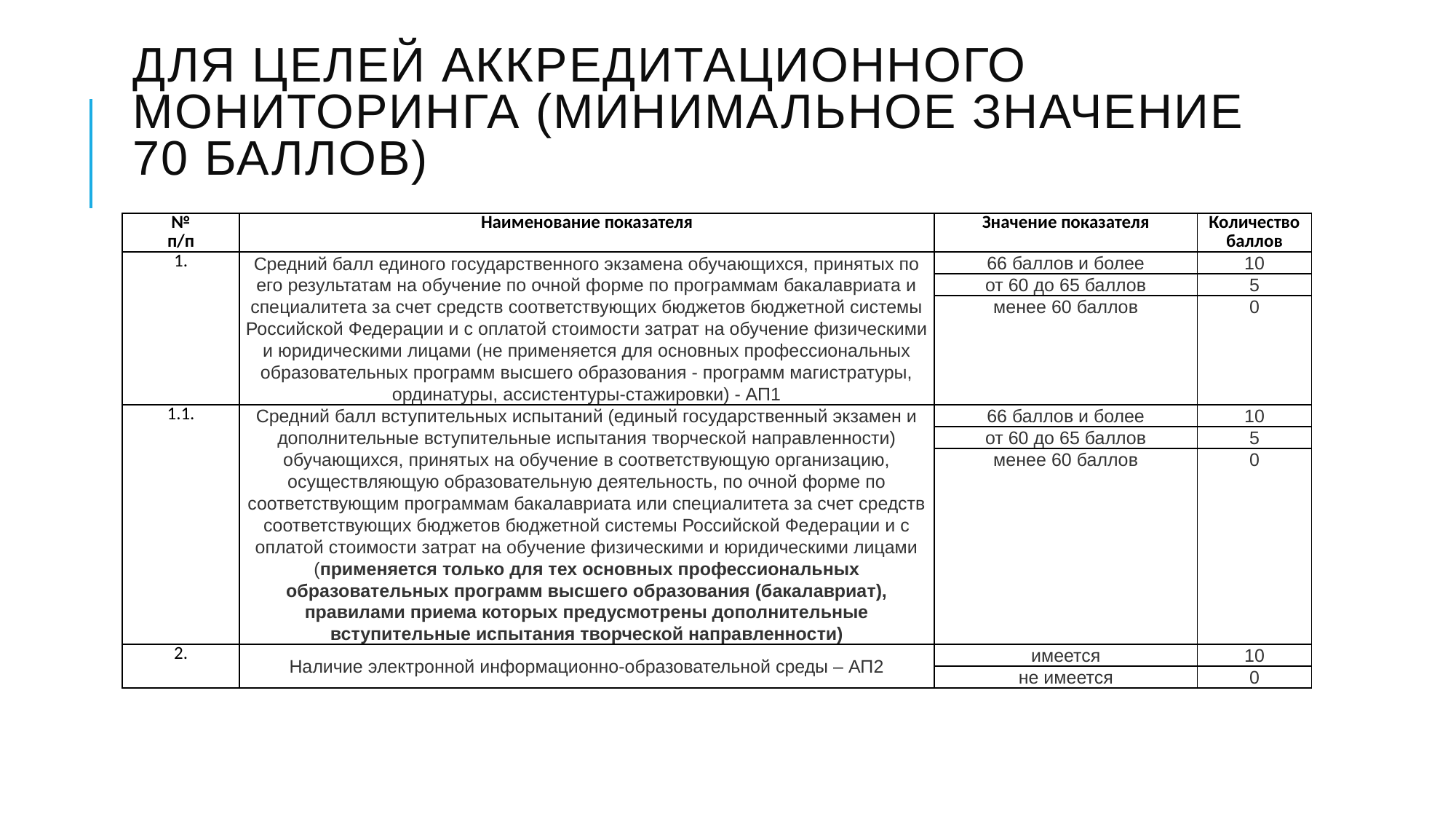

# Для целей аккредитационного мониторинга (минимальное значение 70 баллов)
| № п/п | Наименование показателя | Значение показателя | Количество баллов |
| --- | --- | --- | --- |
| 1. | Средний балл единого государственного экзамена обучающихся, принятых по его результатам на обучение по очной форме по программам бакалавриата и специалитета за счет средств соответствующих бюджетов бюджетной системы Российской Федерации и с оплатой стоимости затрат на обучение физическими и юридическими лицами (не применяется для основных профессиональных образовательных программ высшего образования - программ магистратуры, ординатуры, ассистентуры-стажировки) - АП1 | 66 баллов и более | 10 |
|  |  | от 60 до 65 баллов | 5 |
|  |  | менее 60 баллов | 0 |
| 1.1. | Средний балл вступительных испытаний (единый государственный экзамен и дополнительные вступительные испытания творческой направленности) обучающихся, принятых на обучение в соответствующую организацию, осуществляющую образовательную деятельность, по очной форме по соответствующим программам бакалавриата или специалитета за счет средств соответствующих бюджетов бюджетной системы Российской Федерации и с оплатой стоимости затрат на обучение физическими и юридическими лицами (применяется только для тех основных профессиональных образовательных программ высшего образования (бакалавриат), правилами приема которых предусмотрены дополнительные вступительные испытания творческой направленности) | 66 баллов и более | 10 |
|  |  | от 60 до 65 баллов | 5 |
|  |  | менее 60 баллов | 0 |
| 2. | Наличие электронной информационно-образовательной среды – АП2 | имеется | 10 |
|  |  | не имеется | 0 |